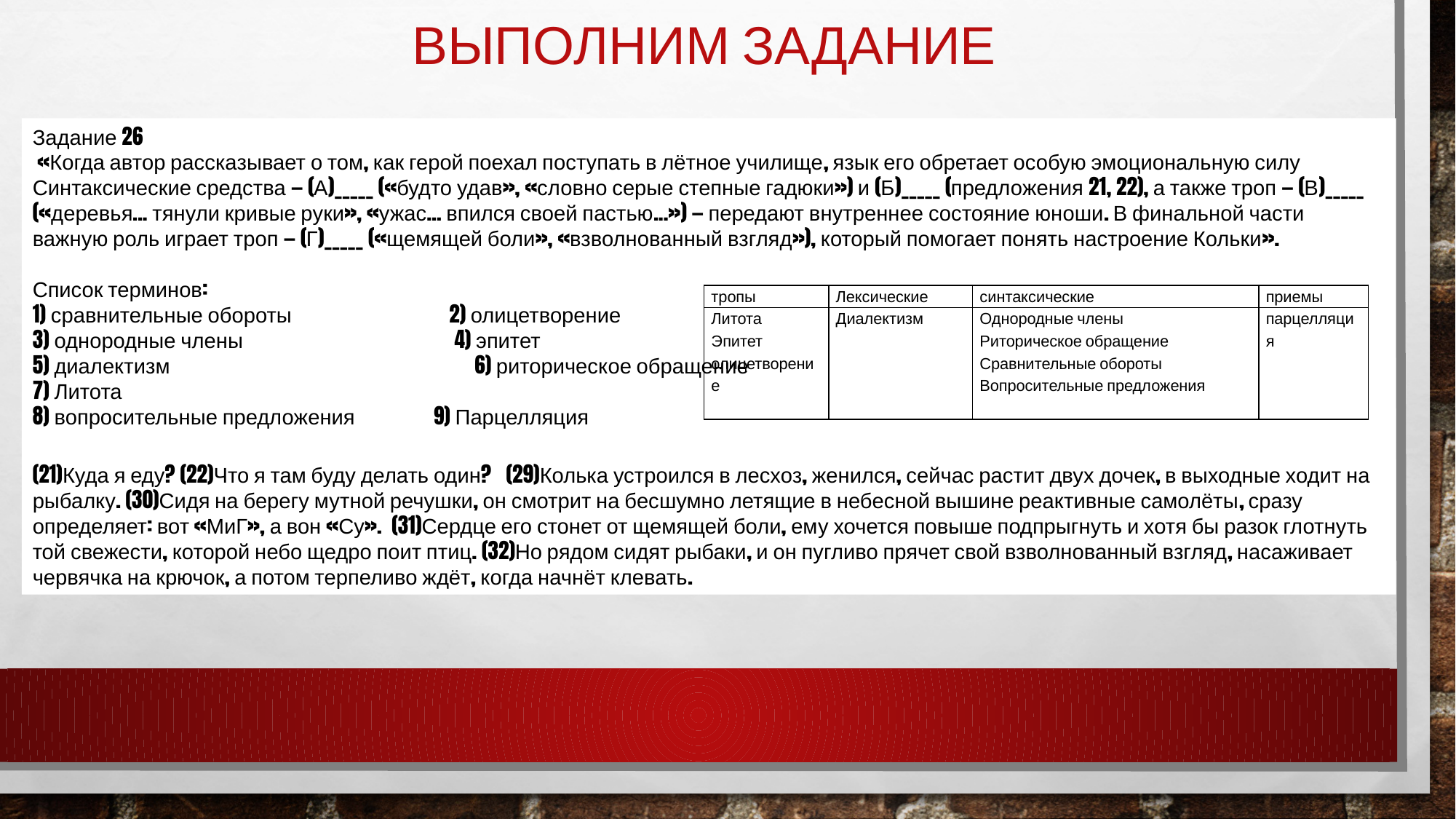

# Выполним задание
Задание 26
 «Когда автор рассказывает о том, как герой поехал поступать в лётное училище, язык его обретает особую эмоциональную силу Синтаксические средства — (А)_____ («будто удав», «словно серые степные гадюки») и (Б)_____ (предложения 21, 22), а также троп — (В)_____ («деревья... тянули кривые руки», «ужас... впился своей пастью...») — передают внутреннее состояние юноши. В финальной части важную роль играет троп — (Г)_____ («щемящей боли», «взволнованный взгляд»), который помогает понять настроение Кольки».

Список терминов:
1) сравнительные обороты                                2) олицетворение
3) однородные члены                                           4) эпитет
5) диалектизм                                                              6) риторическое обращение
7) Литота
8) вопросительные предложения                9) Парцелляция

(21)Куда я еду? (22)Что я там буду делать один?   (29)Колька устроился в лесхоз, женился, сейчас растит двух дочек, в выходные ходит на рыбалку. (30)Сидя на берегу мутной речушки, он смотрит на бесшумно летящие в небесной вышине реактивные самолёты, сразу определяет: вот «МиГ», а вон «Су».  (31)Сердце его стонет от щемящей боли, ему хочется повыше подпрыгнуть и хотя бы разок глотнуть той свежести, которой небо щедро поит птиц. (32)Но рядом сидят рыбаки, и он пугливо прячет свой взволнованный взгляд, насаживает червячка на крючок, а потом терпеливо ждёт, когда начнёт клевать.
| тропы | Лексические | синтаксические | приемы |
| --- | --- | --- | --- |
| Литота Эпитет олицетворение | Диалектизм | Однородные члены Риторическое обращение Сравнительные обороты Вопросительные предложения | парцелляция |